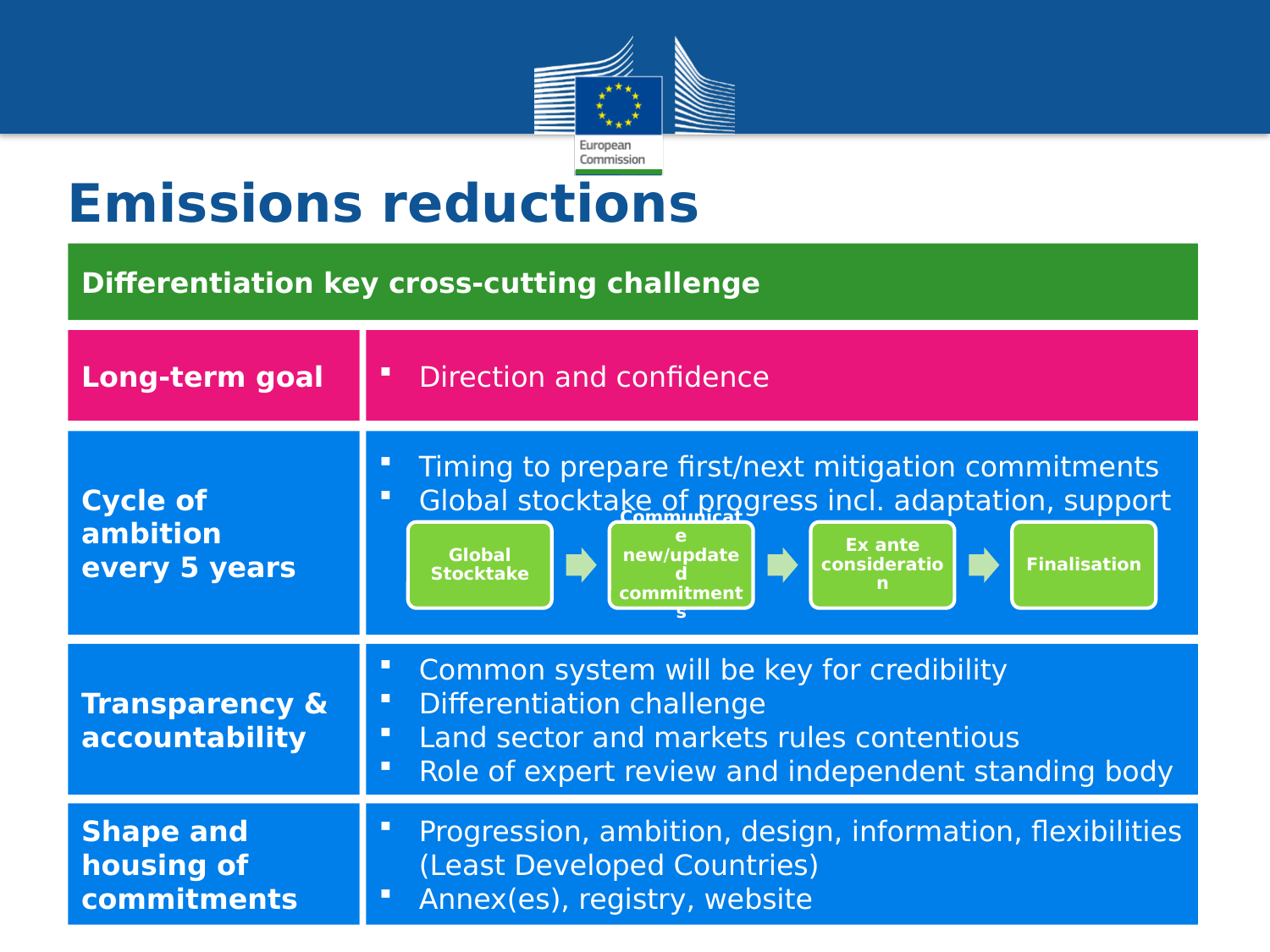

# Emissions reductions
Differentiation key cross-cutting challenge
Long-term goal
Direction and confidence
Cycle of ambition
every 5 years
Timing to prepare first/next mitigation commitments
Global stocktake of progress incl. adaptation, support

Global Stocktake

Communicate new/updated commitments

Ex ante consideration

Finalisation
Transparency & accountability
Common system will be key for credibility
Differentiation challenge
Land sector and markets rules contentious
Role of expert review and independent standing body
Shape and housing of commitments
Progression, ambition, design, information, flexibilities (Least Developed Countries)
Annex(es), registry, website